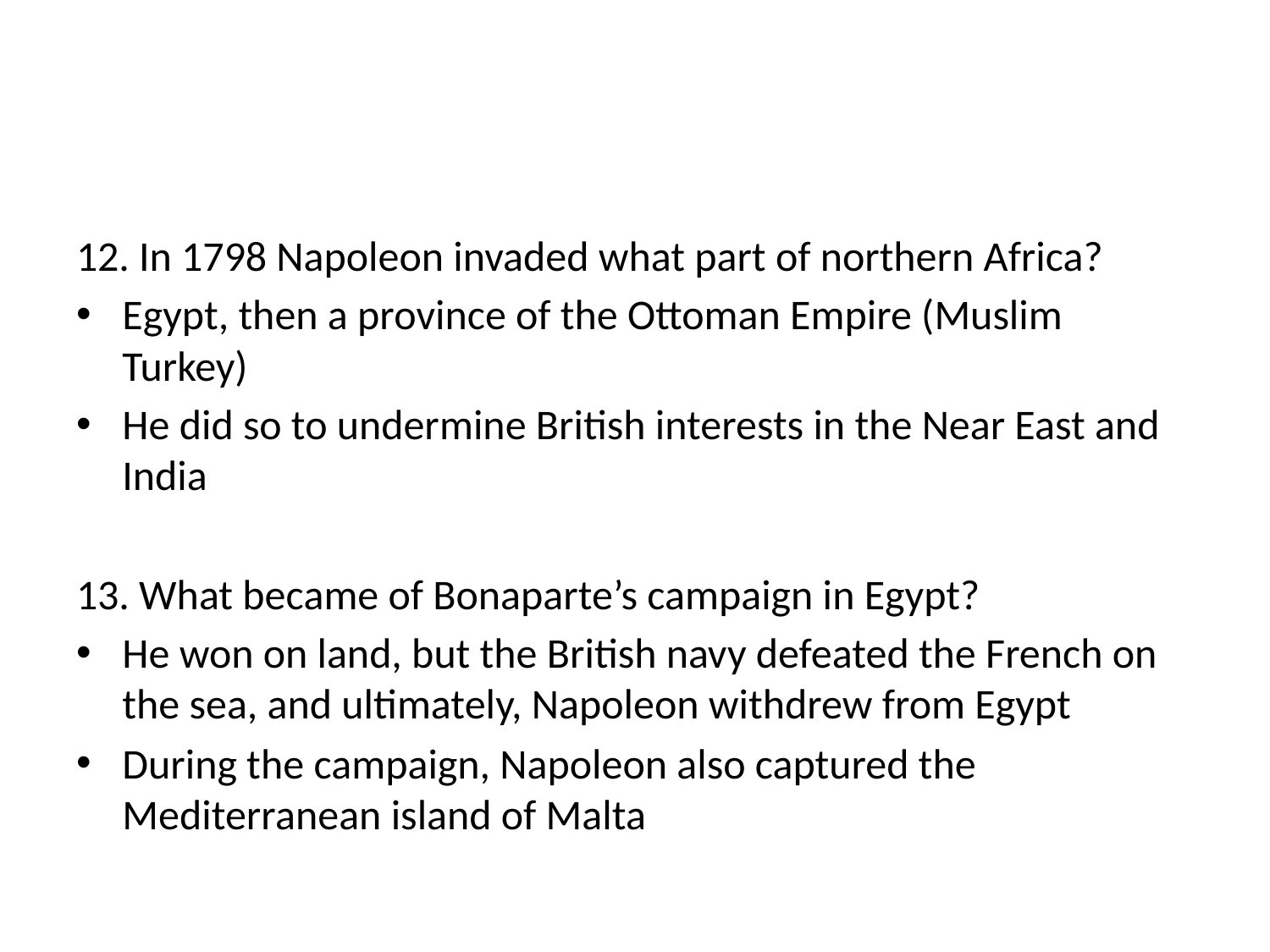

#
12. In 1798 Napoleon invaded what part of northern Africa?
Egypt, then a province of the Ottoman Empire (Muslim Turkey)
He did so to undermine British interests in the Near East and India

13. What became of Bonaparte’s campaign in Egypt?
He won on land, but the British navy defeated the French on the sea, and ultimately, Napoleon withdrew from Egypt
During the campaign, Napoleon also captured the Mediterranean island of Malta